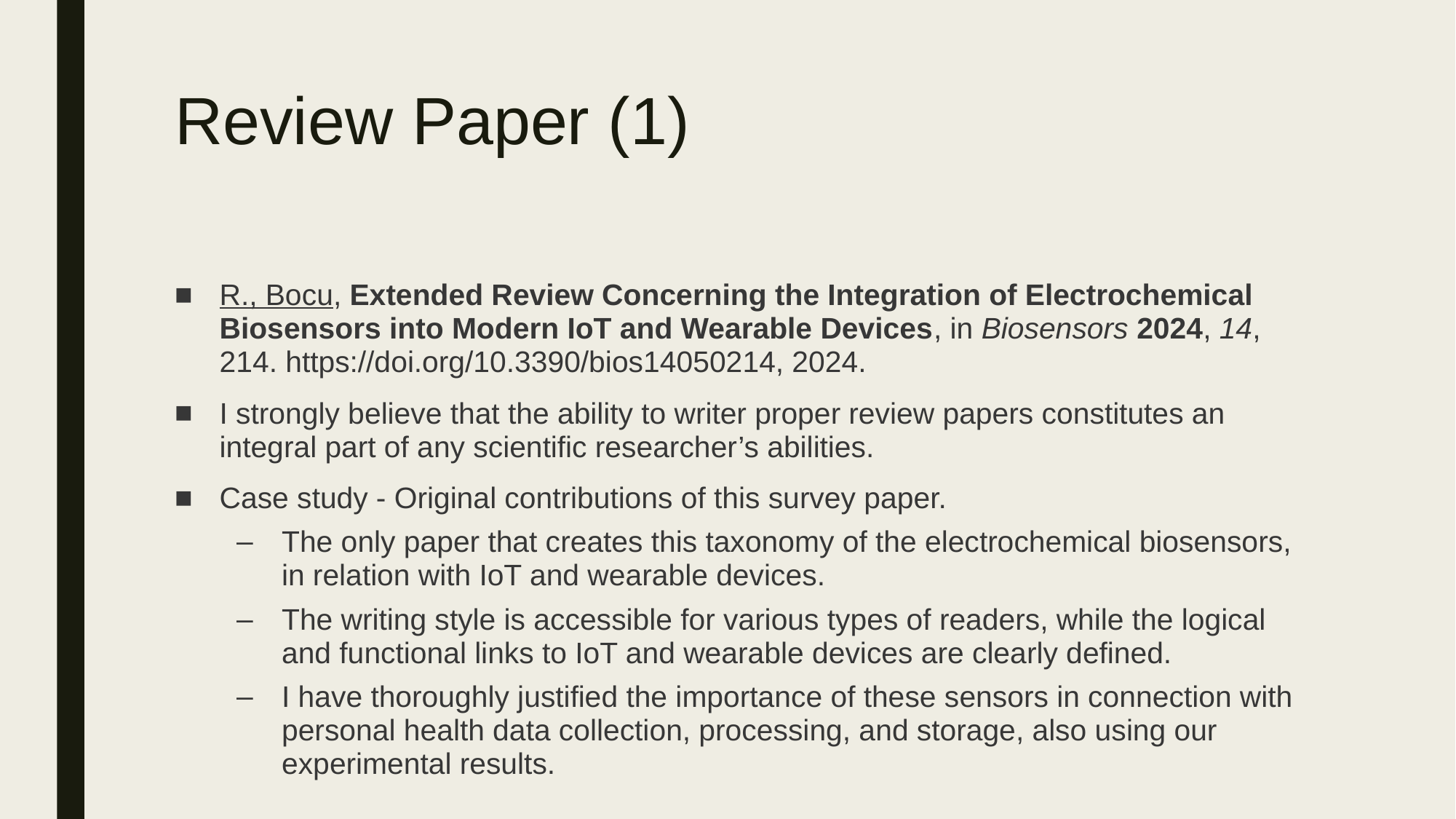

# Review Paper (1)
R., Bocu, Extended Review Concerning the Integration of Electrochemical Biosensors into Modern IoT and Wearable Devices, in Biosensors 2024, 14, 214. https://doi.org/10.3390/bios14050214, 2024.
I strongly believe that the ability to writer proper review papers constitutes an integral part of any scientific researcher’s abilities.
Case study - Original contributions of this survey paper.
The only paper that creates this taxonomy of the electrochemical biosensors, in relation with IoT and wearable devices.
The writing style is accessible for various types of readers, while the logical and functional links to IoT and wearable devices are clearly defined.
I have thoroughly justified the importance of these sensors in connection with personal health data collection, processing, and storage, also using our experimental results.